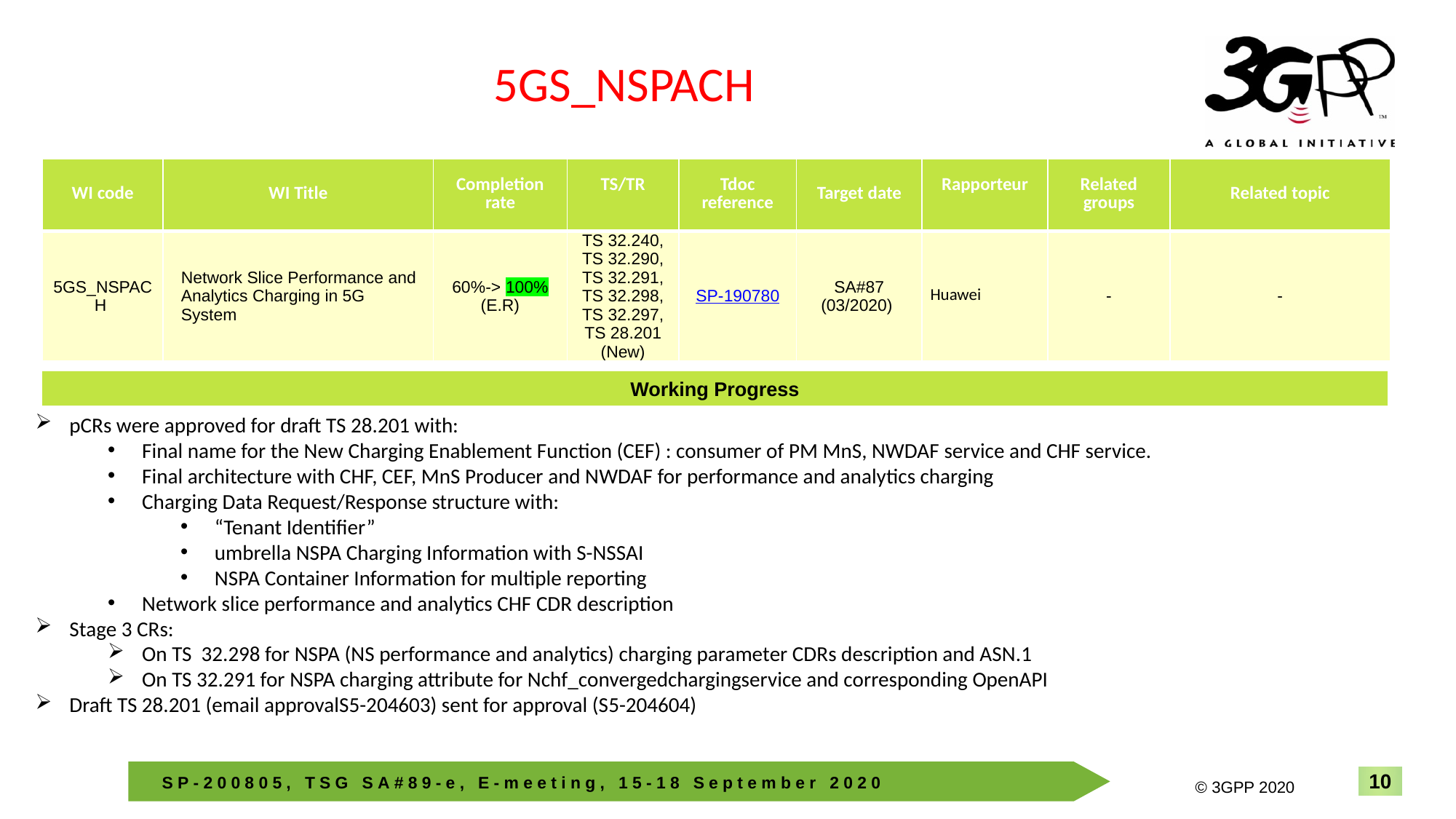

5GS_NSPACH
| WI code | WI Title | Completion rate | TS/TR | Tdoc reference | Target date | Rapporteur | Related groups | Related topic |
| --- | --- | --- | --- | --- | --- | --- | --- | --- |
| 5GS\_NSPACH | Network Slice Performance and Analytics Charging in 5G System | 60%-> 100% (E.R) | TS 32.240, TS 32.290, TS 32.291, TS 32.298, TS 32.297, TS 28.201 (New) | SP-190780 | SA#87 (03/2020) | Huawei | - | - |
Working Progress
pCRs were approved for draft TS 28.201 with:
Final name for the New Charging Enablement Function (CEF) : consumer of PM MnS, NWDAF service and CHF service.
Final architecture with CHF, CEF, MnS Producer and NWDAF for performance and analytics charging
Charging Data Request/Response structure with:
“Tenant Identifier”
umbrella NSPA Charging Information with S-NSSAI
NSPA Container Information for multiple reporting
Network slice performance and analytics CHF CDR description
Stage 3 CRs:
On TS  32.298 for NSPA (NS performance and analytics) charging parameter CDRs description and ASN.1
On TS 32.291 for NSPA charging attribute for Nchf_convergedchargingservice and corresponding OpenAPI
Draft TS 28.201 (email approvalS5-204603) sent for approval (S5-204604)